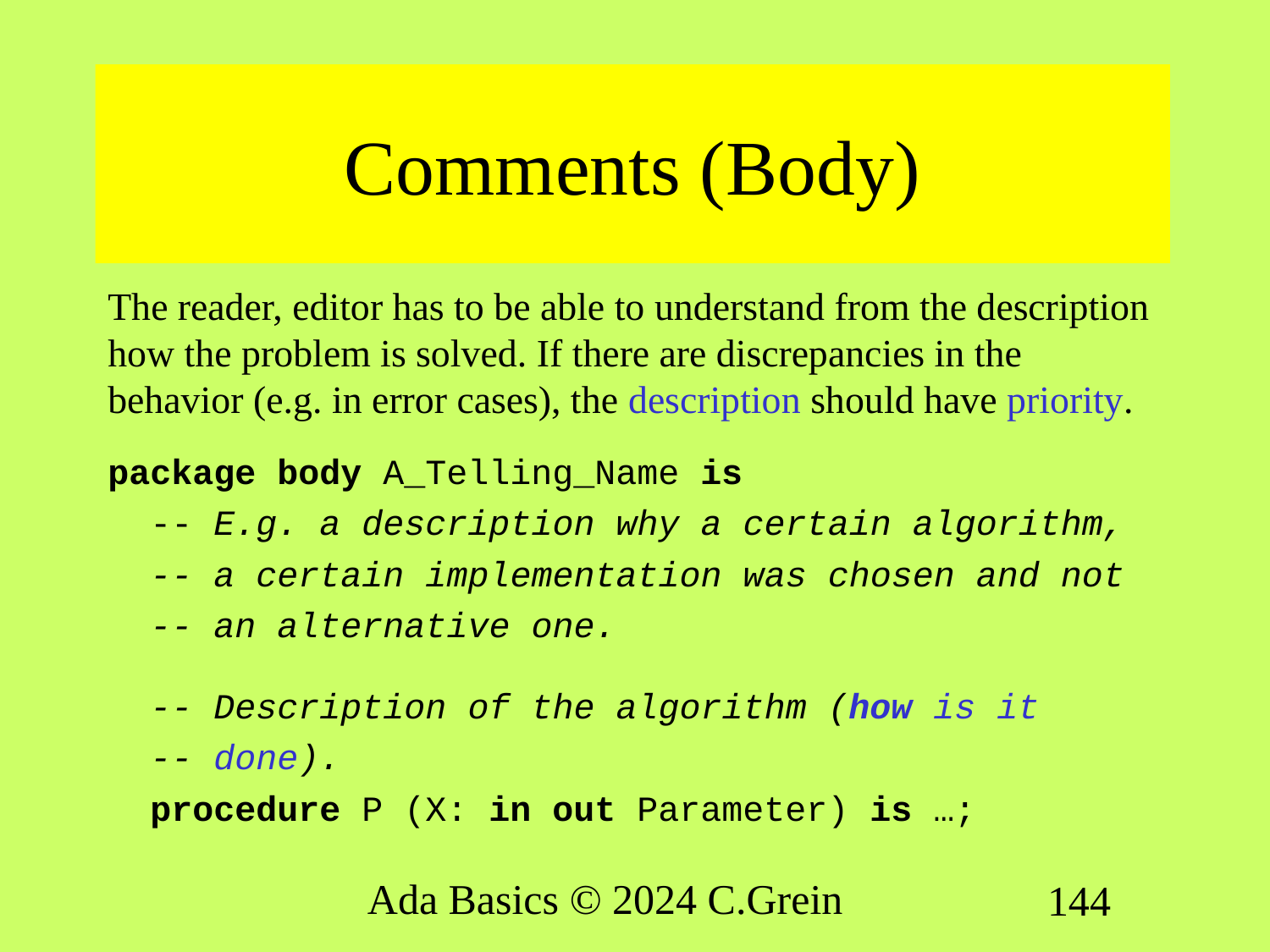

# Comments (Body)
The reader, editor has to be able to understand from the description how the problem is solved. If there are discrepancies in the behavior (e.g. in error cases), the description should have priority.

package body A_Telling_Name is
  -- E.g. a description why a certain algorithm,
  -- a certain implementation was chosen and not
  -- an alternative one.

  -- Description of the algorithm (how is it
  -- done).
  procedure P (X: in out Parameter) is …;
Ada Basics © 2024 C.Grein
144